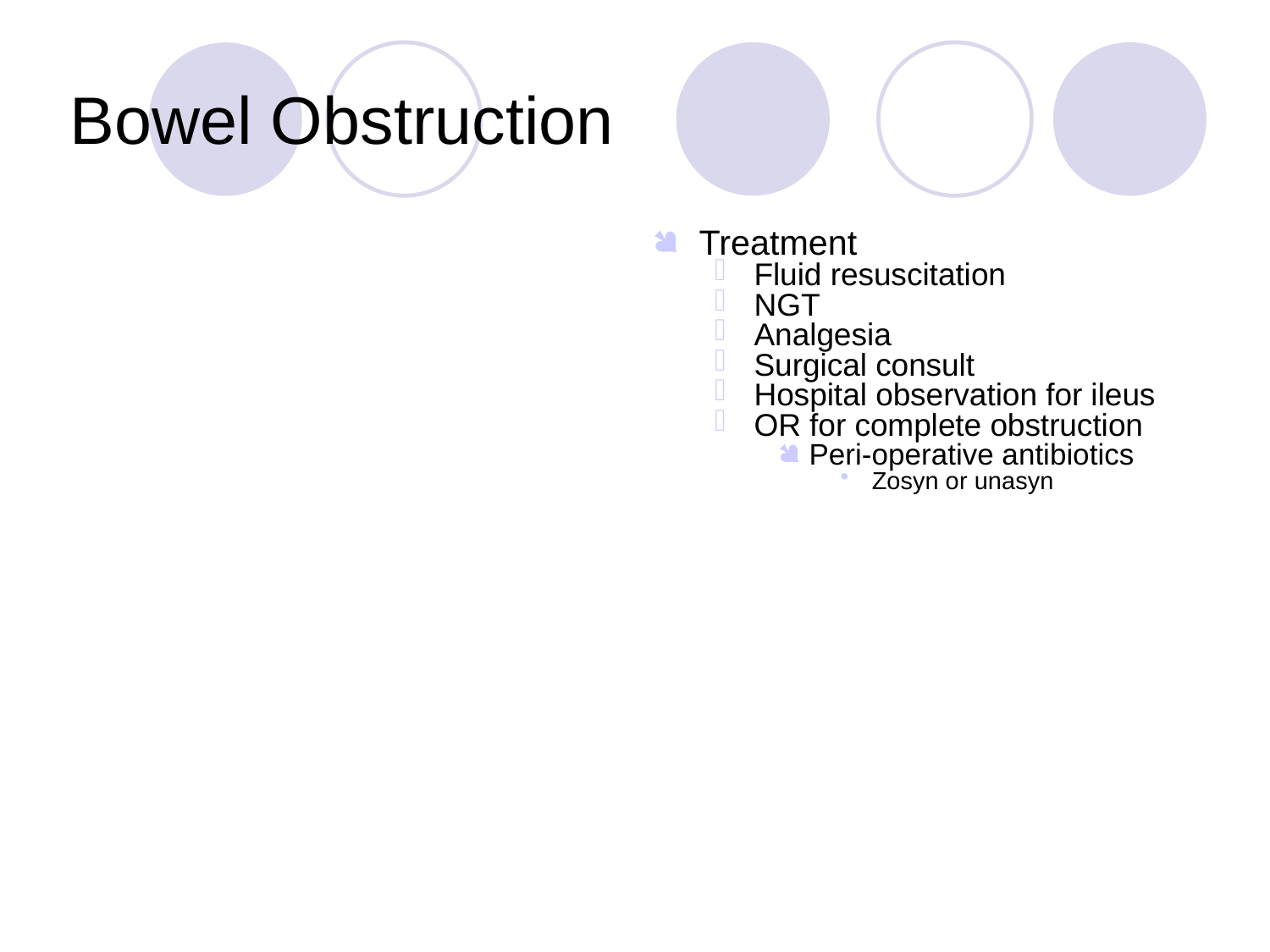

Bowel Obstruction

Treatment
Fluid resuscitation
NGT
Analgesia
Surgical consult
Hospital observation for ileus
OR for complete obstruction
Peri-operative antibiotics
Zosyn or unasyn